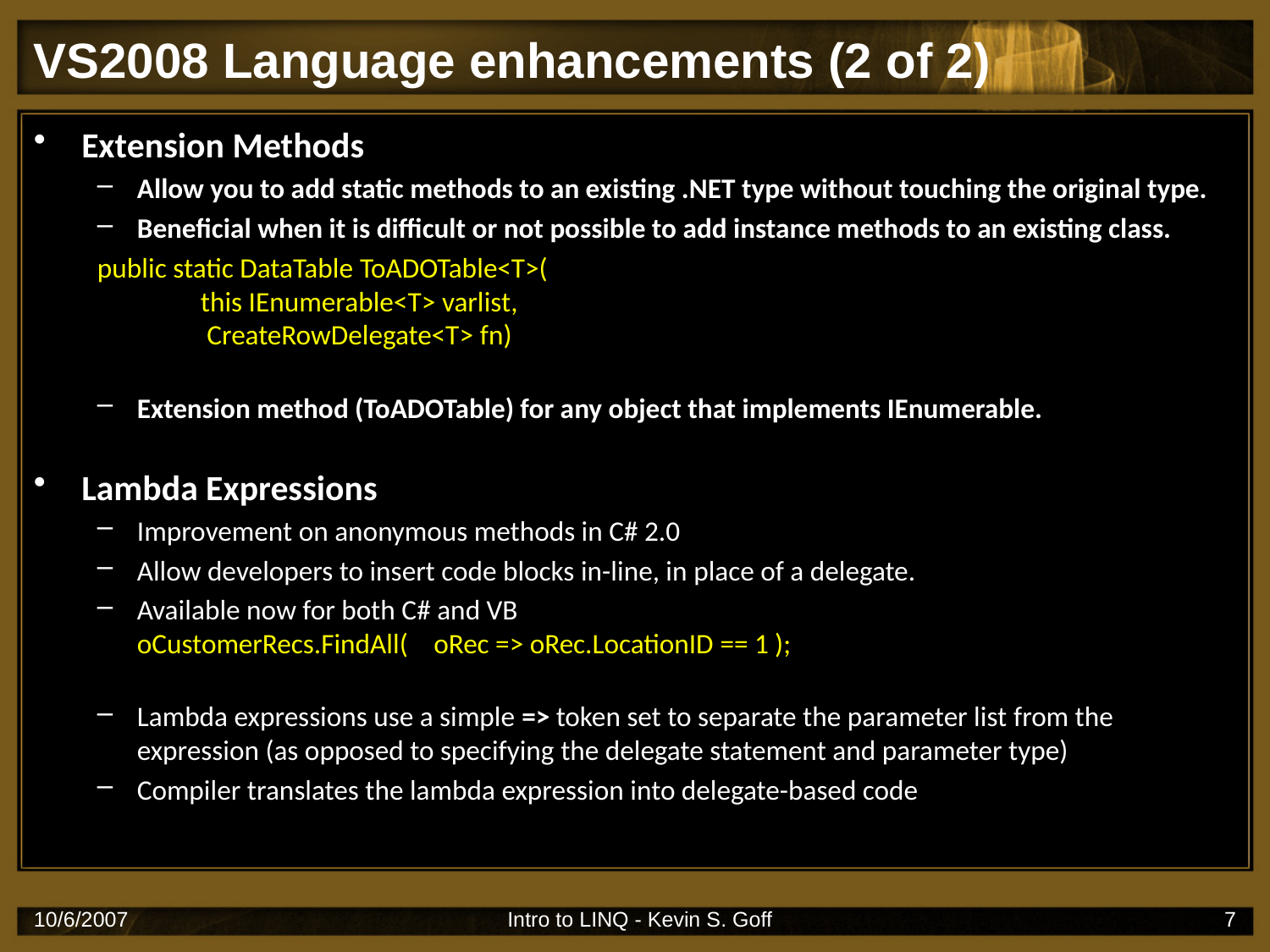

# VS2008 Language enhancements (2 of 2)
Extension Methods
Allow you to add static methods to an existing .NET type without touching the original type.
Beneficial when it is difficult or not possible to add instance methods to an existing class.
public static DataTable ToADOTable<T>(
          this IEnumerable<T> varlist, 
           CreateRowDelegate<T> fn)
Extension method (ToADOTable) for any object that implements IEnumerable.
Lambda Expressions
Improvement on anonymous methods in C# 2.0
Allow developers to insert code blocks in-line, in place of a delegate.
Available now for both C# and VB
oCustomerRecs.FindAll(    oRec => oRec.LocationID == 1 );
Lambda expressions use a simple => token set to separate the parameter list from the expression (as opposed to specifying the delegate statement and parameter type)
Compiler translates the lambda expression into delegate-based code

10/6/2007
Intro to LINQ - Kevin S. Goff
7